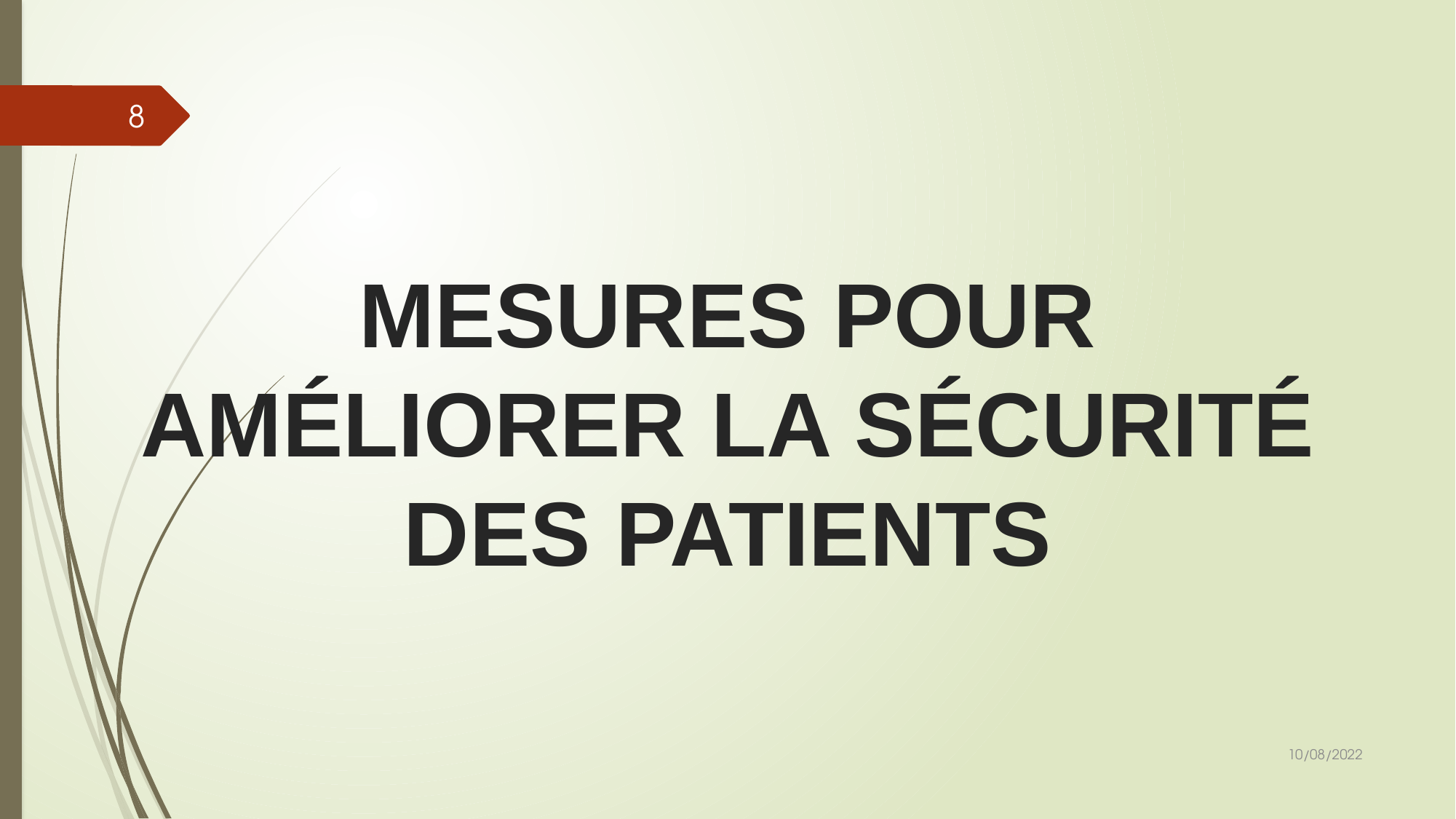

8
# MESURES POUR AMÉLIORER LA SÉCURITÉ DES PATIENTS
10/08/2022